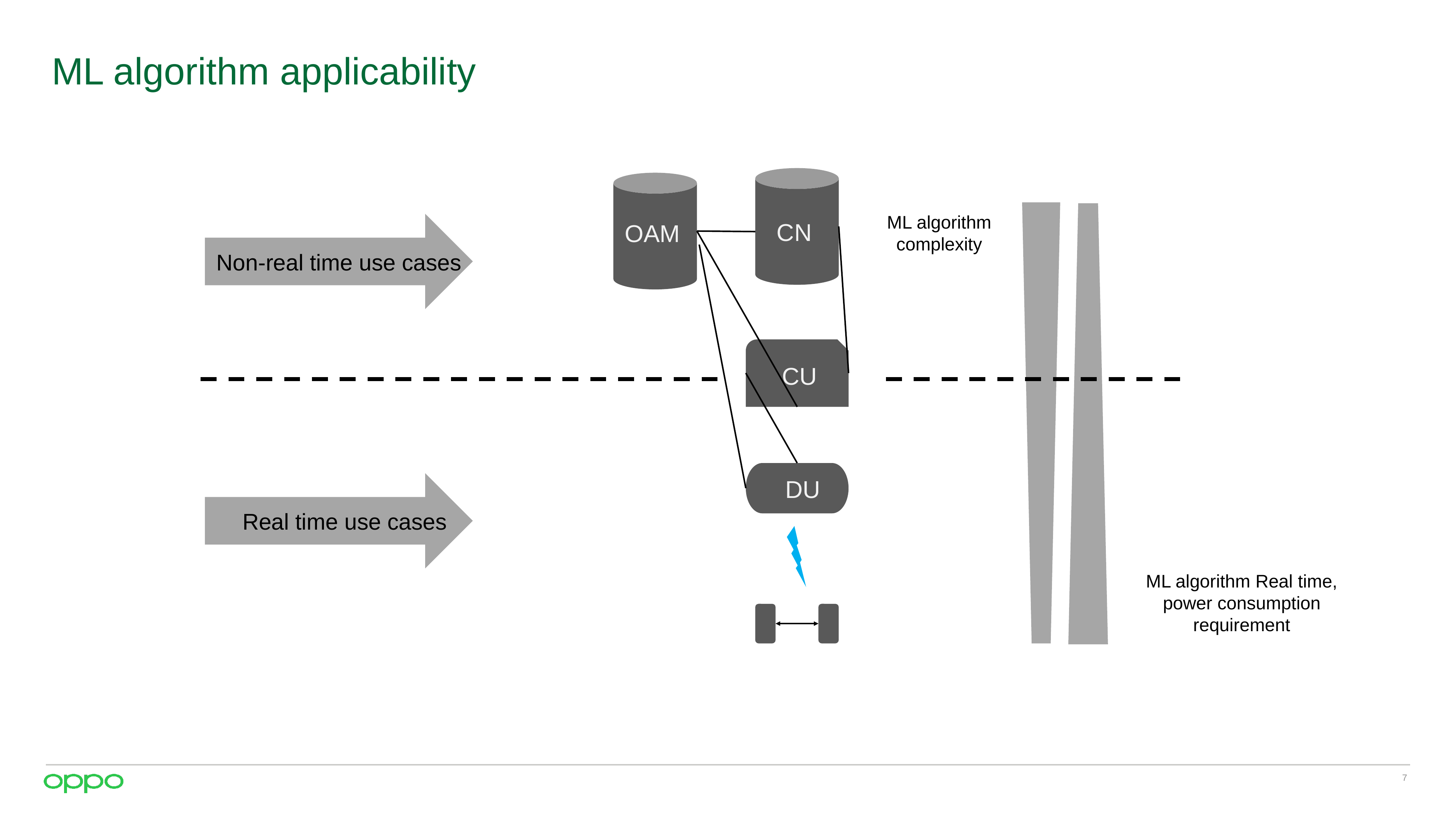

# ML algorithm applicability

ML algorithm complexity

CN
OAM
Non-real time use cases

CU

DU

Real time use cases

ML algorithm Real time, power consumption requirement